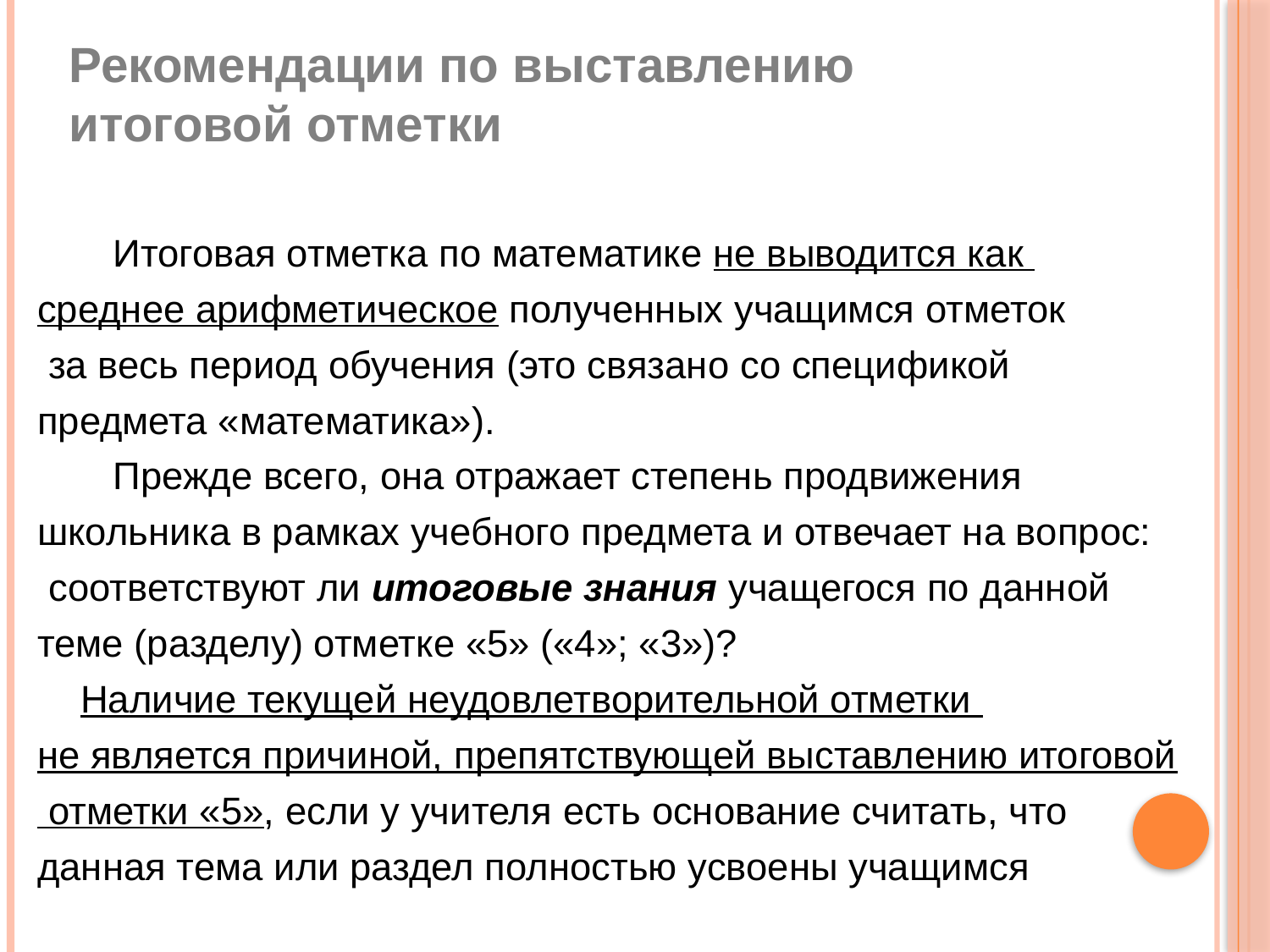

Рекомендации по выставлению
итоговой отметки
       Итоговая отметка по математике не выводится как
среднее арифметическое полученных учащимся отметок
 за весь период обучения (это связано со спецификой
предмета «математика»).
       Прежде всего, она отражает степень продвижения
школьника в рамках учебного предмета и отвечает на вопрос:
 соответствуют ли итоговые знания учащегося по данной
теме (разделу) отметке «5» («4»; «3»)?
    Наличие текущей неудовлетворительной отметки
не является причиной, препятствующей выставлению итоговой
 отметки «5», если у учителя есть основание считать, что
данная тема или раздел полностью усвоены учащимся